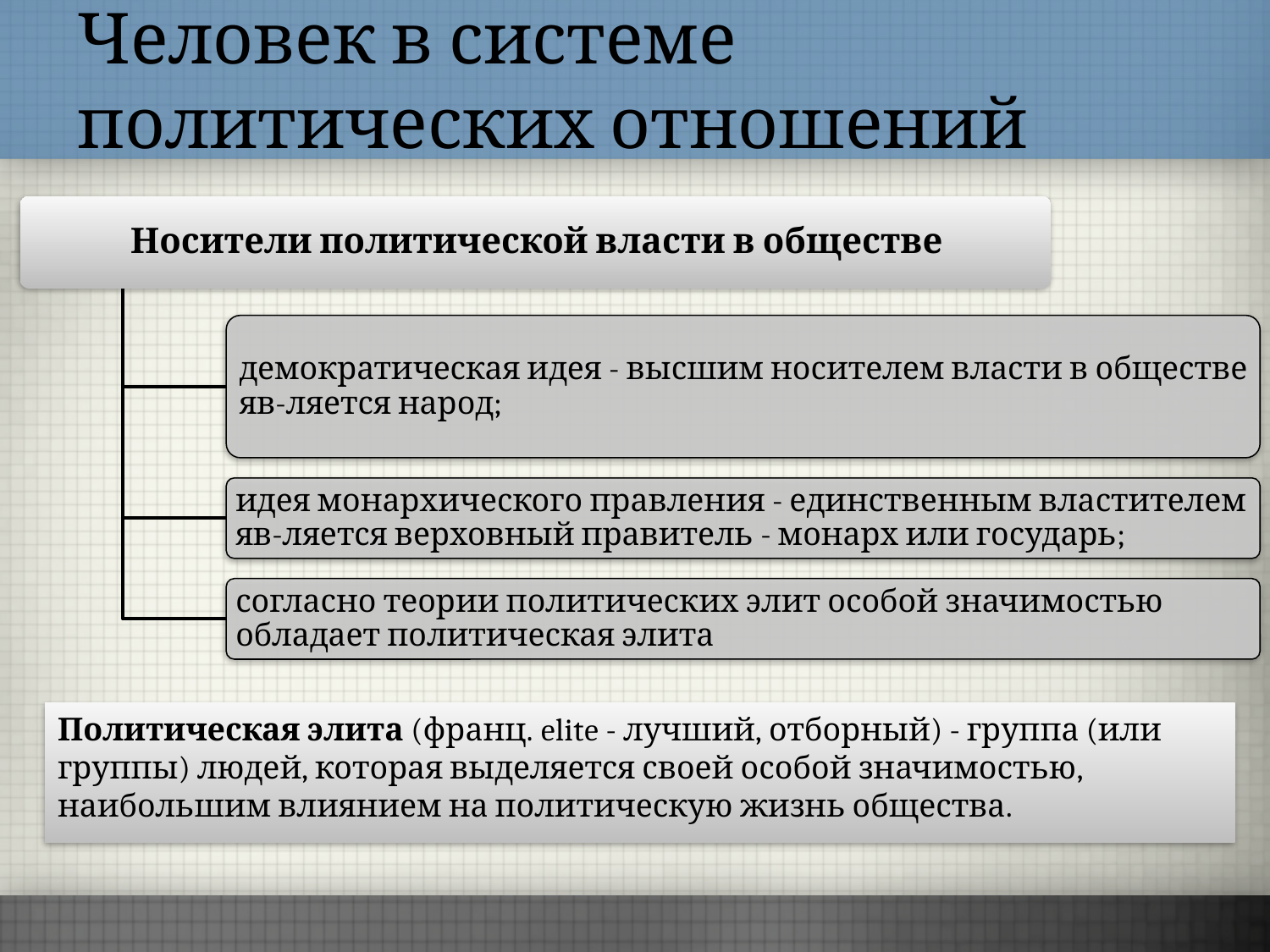

# Человек в системе политических отношений
Носители политической власти в обществе
демократическая идея - высшим носителем власти в обществе яв-ляется народ;
идея монархического правления - единственным властителем яв-ляется верховный правитель - монарх или государь;
согласно теории политических элит особой значимостью обладает политическая элита
Политическая элита (франц. elite - лучший, отборный) - группа (или группы) людей, которая выделяется своей особой значимостью, наибольшим влиянием на политическую жизнь общества.